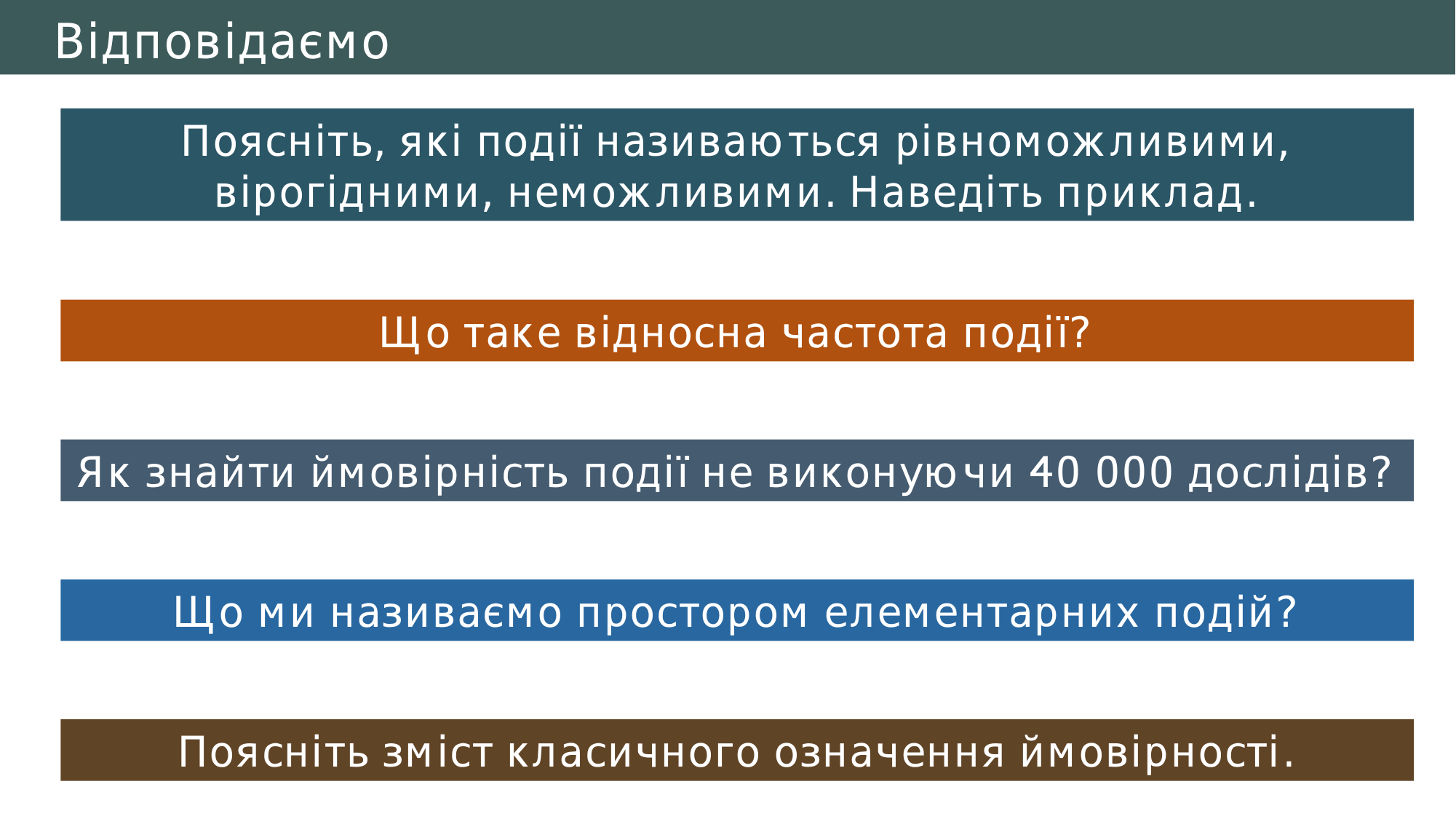

Відповідаємо
Поясніть, які події називаються рівноможливими, вірогідними, неможливими. Наведіть приклад.
Що таке відносна частота події?
Як знайти ймовірність події не виконуючи 40 000 дослідів?
Що ми називаємо простором елементарних подій?
Поясніть зміст класичного означення ймовірності.